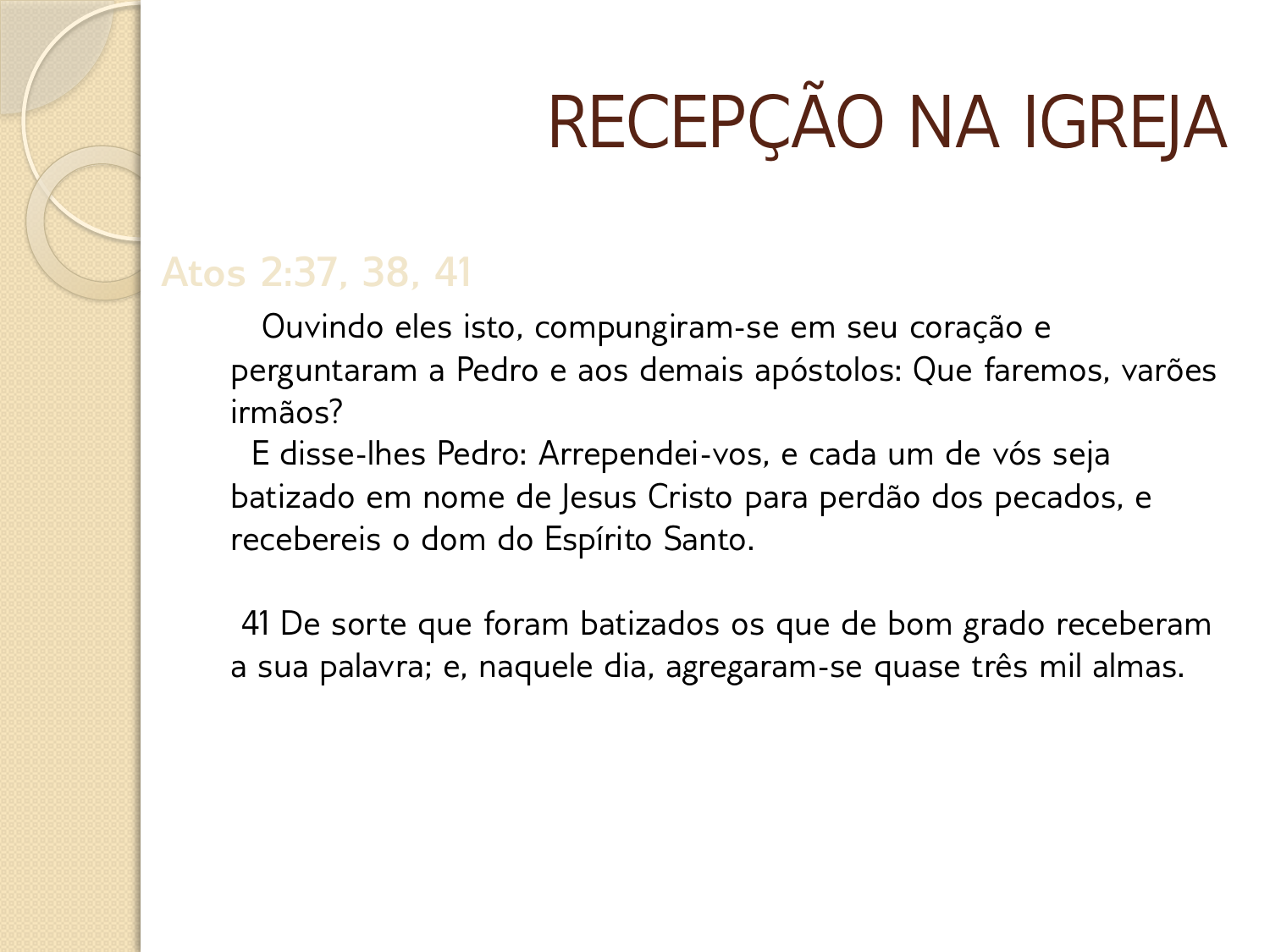

# RECEPÇÃO NA IGREJA
Atos 2:37, 38, 41
   Ouvindo eles isto, compungiram-se em seu coração e perguntaram a Pedro e aos demais apóstolos: Que faremos, varões irmãos?
  E disse-lhes Pedro: Arrependei-vos, e cada um de vós seja batizado em nome de Jesus Cristo para perdão dos pecados, e recebereis o dom do Espírito Santo.

 41 De sorte que foram batizados os que de bom grado receberam a sua palavra; e, naquele dia, agregaram-se quase três mil almas.